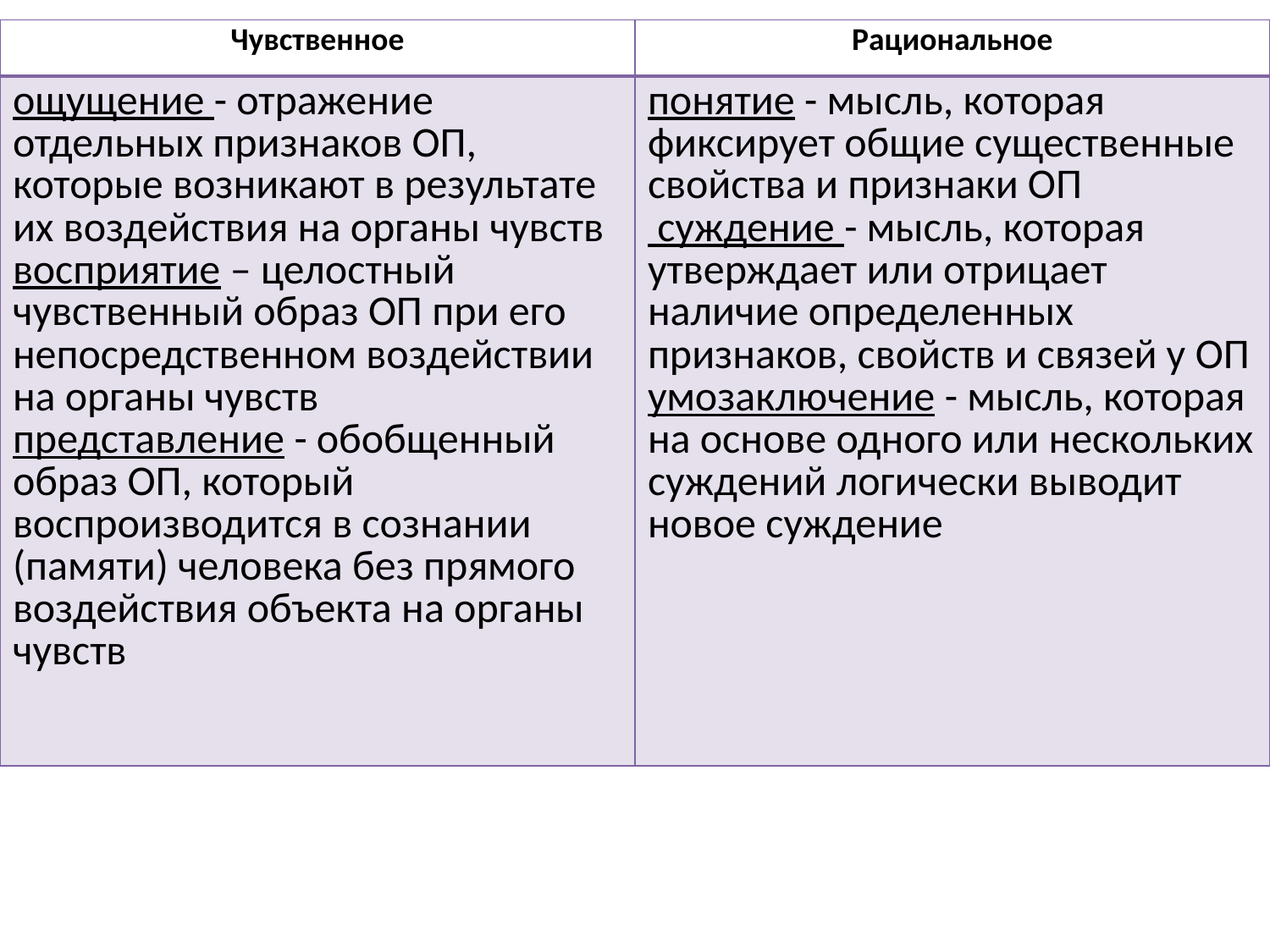

| Чувственное | Рациональное |
| --- | --- |
| ощущение - отражение отдельных признаков ОП, которые возникают в результате их воздействия на органы чувств восприятие – целостный чувственный образ ОП при его непосредственном воздействии на органы чувств представление - обобщенный образ ОП, который воспроизводится в сознании (памяти) человека без прямого воздействия объекта на органы чувств | понятие - мысль, которая фиксирует общие существенные свойства и признаки ОП суждение - мысль, которая утверждает или отрицает наличие определенных признаков, свойств и связей у ОП умозаключение - мысль, которая на основе одного или нескольких суждений логически выводит новое суждение |